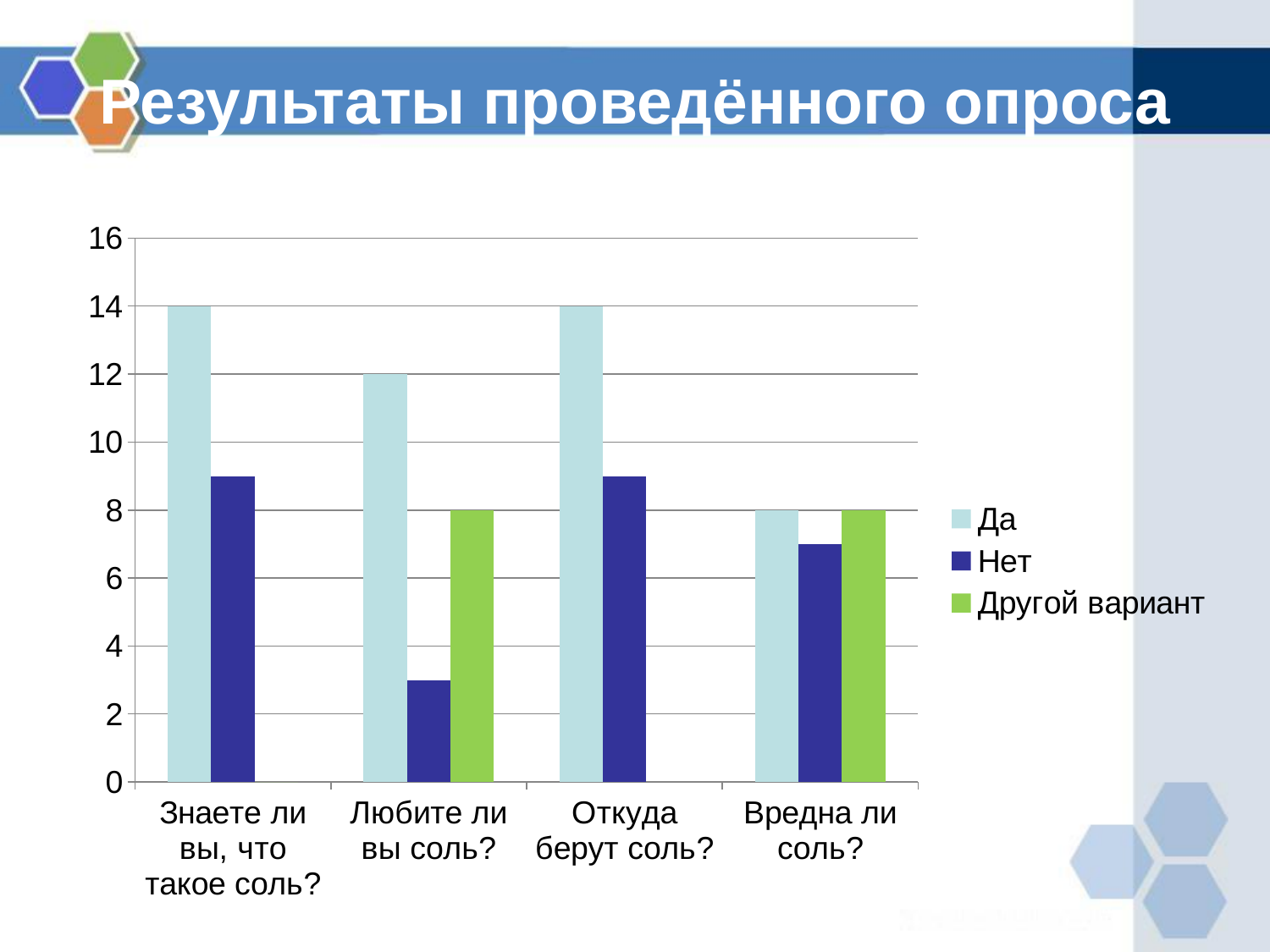

# Результаты проведённого опроса

### Chart

| Category | Да | Нет | Другой вариант |
|---|---|---|---|
| Знаете ли вы, что такое соль? | 14.0 | 9.0 | 0.0 |
| Любите ли вы соль? | 12.0 | 3.0 | 8.0 |
| Откуда берут соль? | 14.0 | 9.0 | None |
| Вредна ли соль? | 8.0 | 7.0 | 8.0 |